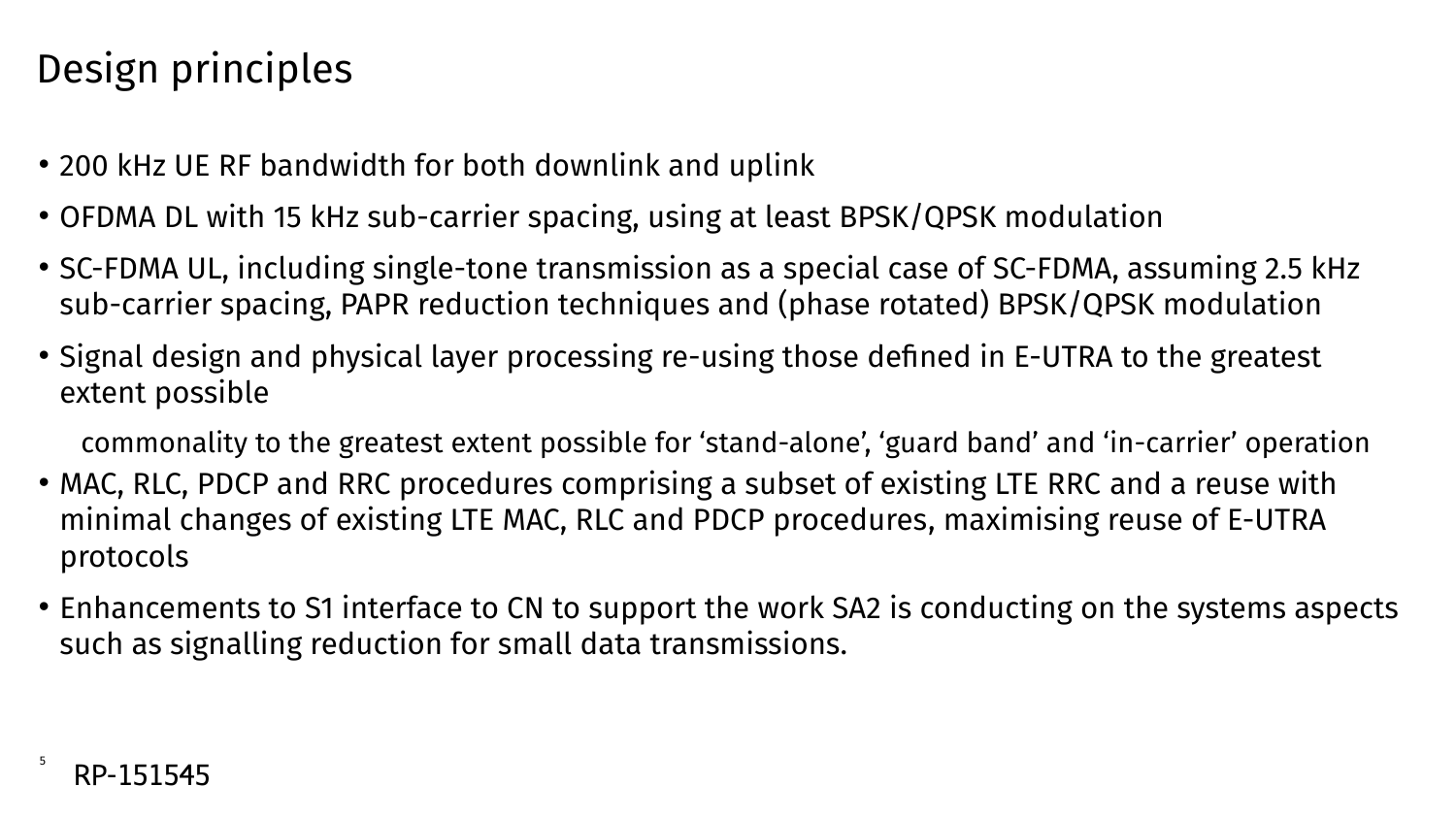

# Design principles
200 kHz UE RF bandwidth for both downlink and uplink
OFDMA DL with 15 kHz sub-carrier spacing, using at least BPSK/QPSK modulation
SC-FDMA UL, including single-tone transmission as a special case of SC-FDMA, assuming 2.5 kHz sub-carrier spacing, PAPR reduction techniques and (phase rotated) BPSK/QPSK modulation
Signal design and physical layer processing re-using those defined in E-UTRA to the greatest extent possible
commonality to the greatest extent possible for ‘stand-alone’, ‘guard band’ and ‘in-carrier’ operation
MAC, RLC, PDCP and RRC procedures comprising a subset of existing LTE RRC and a reuse with minimal changes of existing LTE MAC, RLC and PDCP procedures, maximising reuse of E-UTRA protocols
Enhancements to S1 interface to CN to support the work SA2 is conducting on the systems aspects such as signalling reduction for small data transmissions.